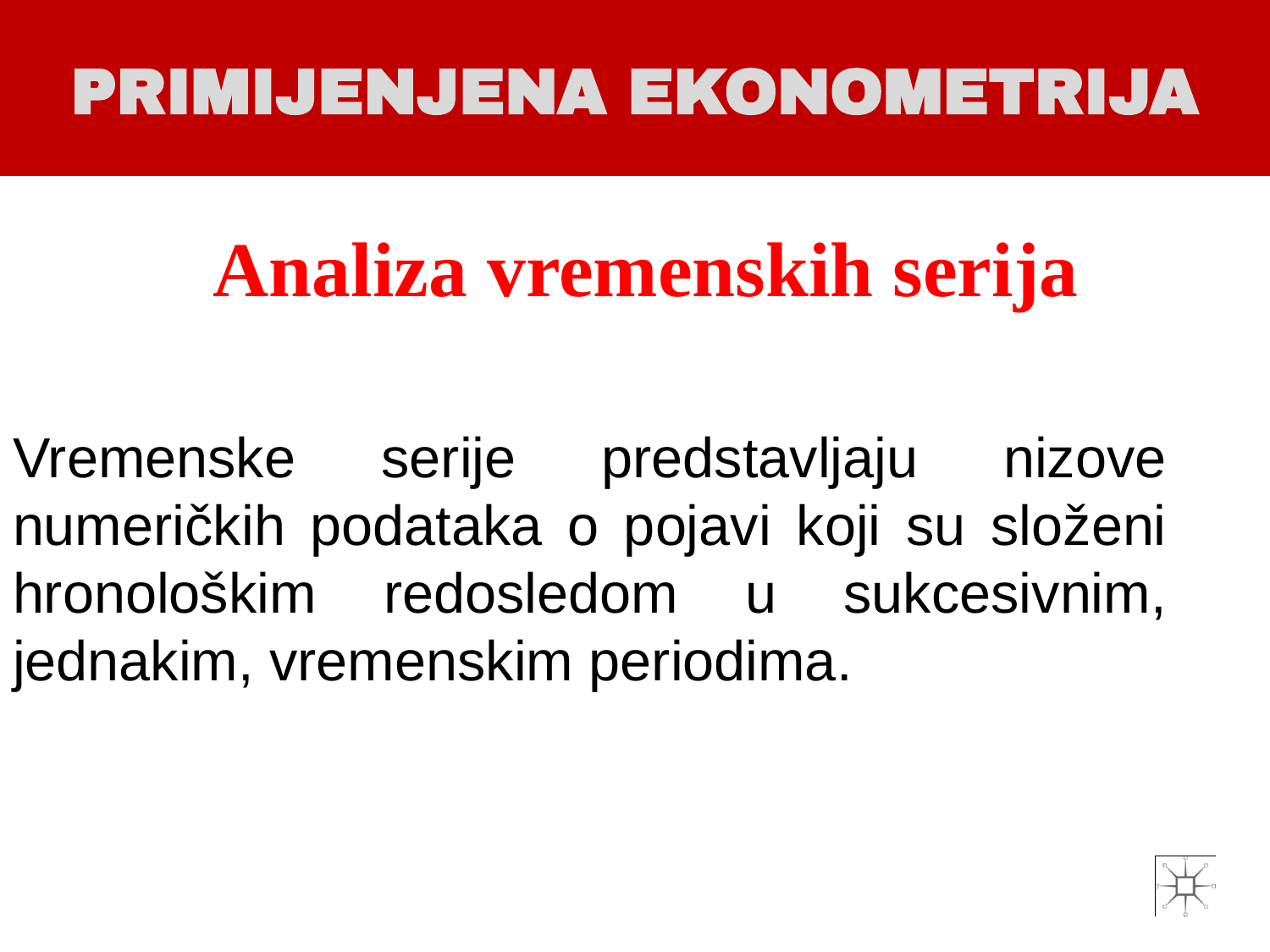

PRIMIJENJENA EKONOMETRIJA
# Analiza vremenskih serija

Vremenske serije predstavljaju nizove numeričkih podataka o pojavi koji su složeni hronološkim redosledom u sukcesivnim, jednakim, vremenskim periodima.